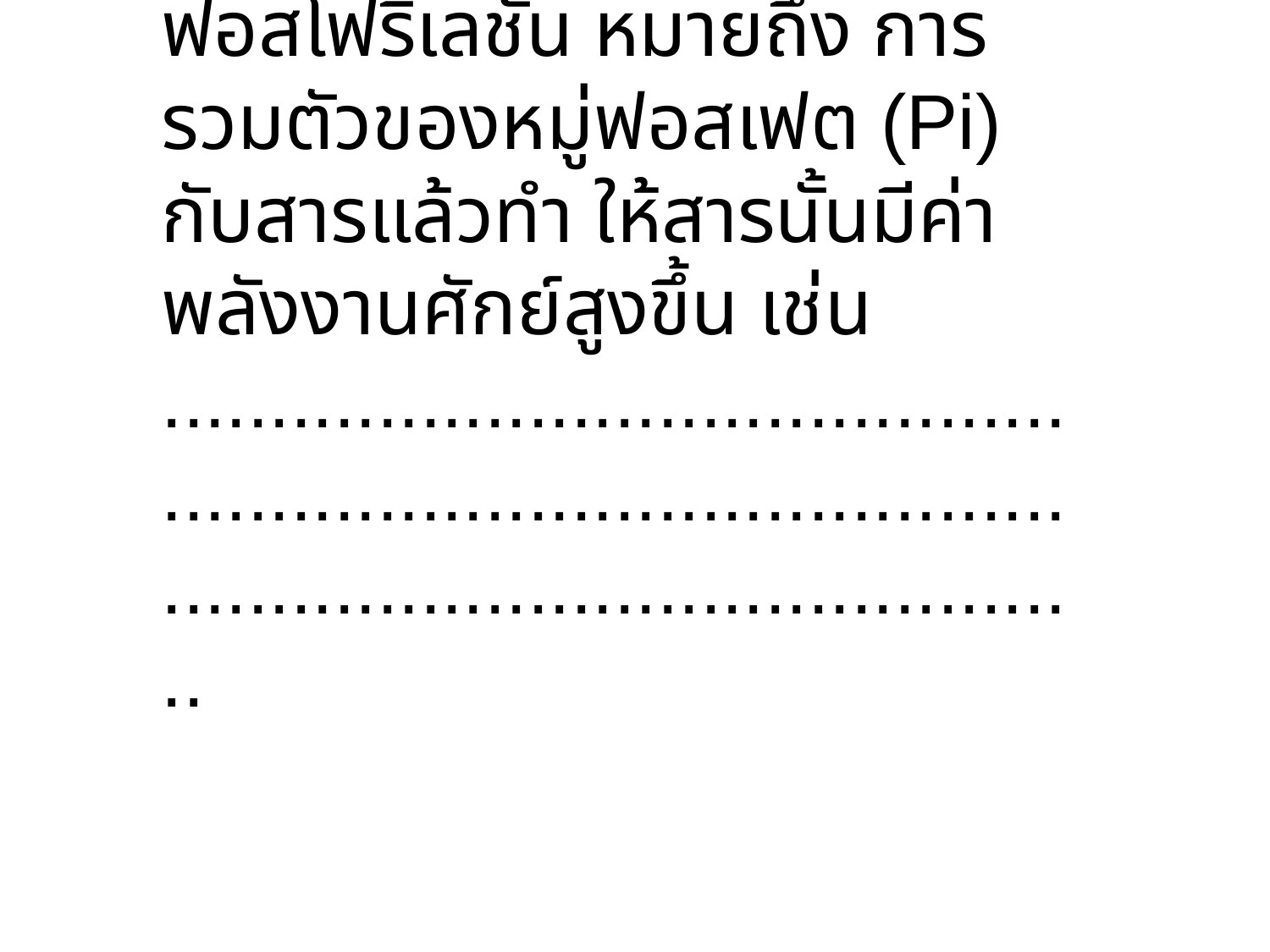

ฟอสโฟริเลชัน หมายถึง การรวมตัวของหมู่ฟอสเฟต (Pi) กับสารแล้วทำ ให้สารนั้นมีค่าพลังงานศักย์สูงขึ้น เช่น
................................................................................................................................